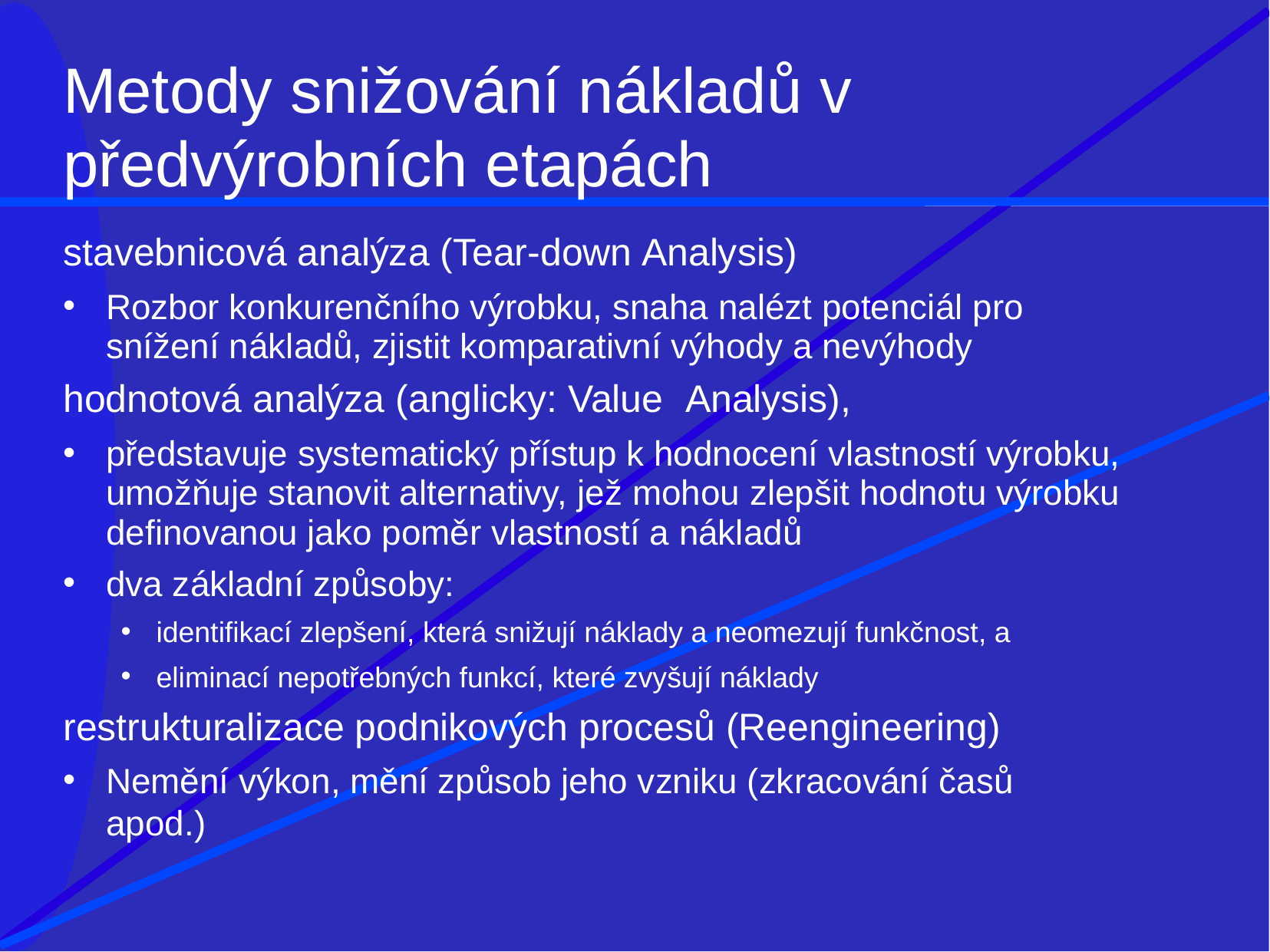

# Metody snižování nákladů v
předvýrobních etapách
stavebnicová analýza (Tear-down Analysis)
Rozbor konkurenčního výrobku, snaha nalézt potenciál pro snížení nákladů, zjistit komparativní výhody a nevýhody
hodnotová analýza (anglicky: Value	Analysis),
představuje systematický přístup k hodnocení vlastností výrobku, umožňuje stanovit alternativy, jež mohou zlepšit hodnotu výrobku definovanou jako poměr vlastností a nákladů
dva základní způsoby:
identifikací zlepšení, která snižují náklady a neomezují funkčnost, a
eliminací nepotřebných funkcí, které zvyšují náklady
restrukturalizace podnikových procesů (Reengineering)
Nemění výkon, mění způsob jeho vzniku (zkracování časů apod.)